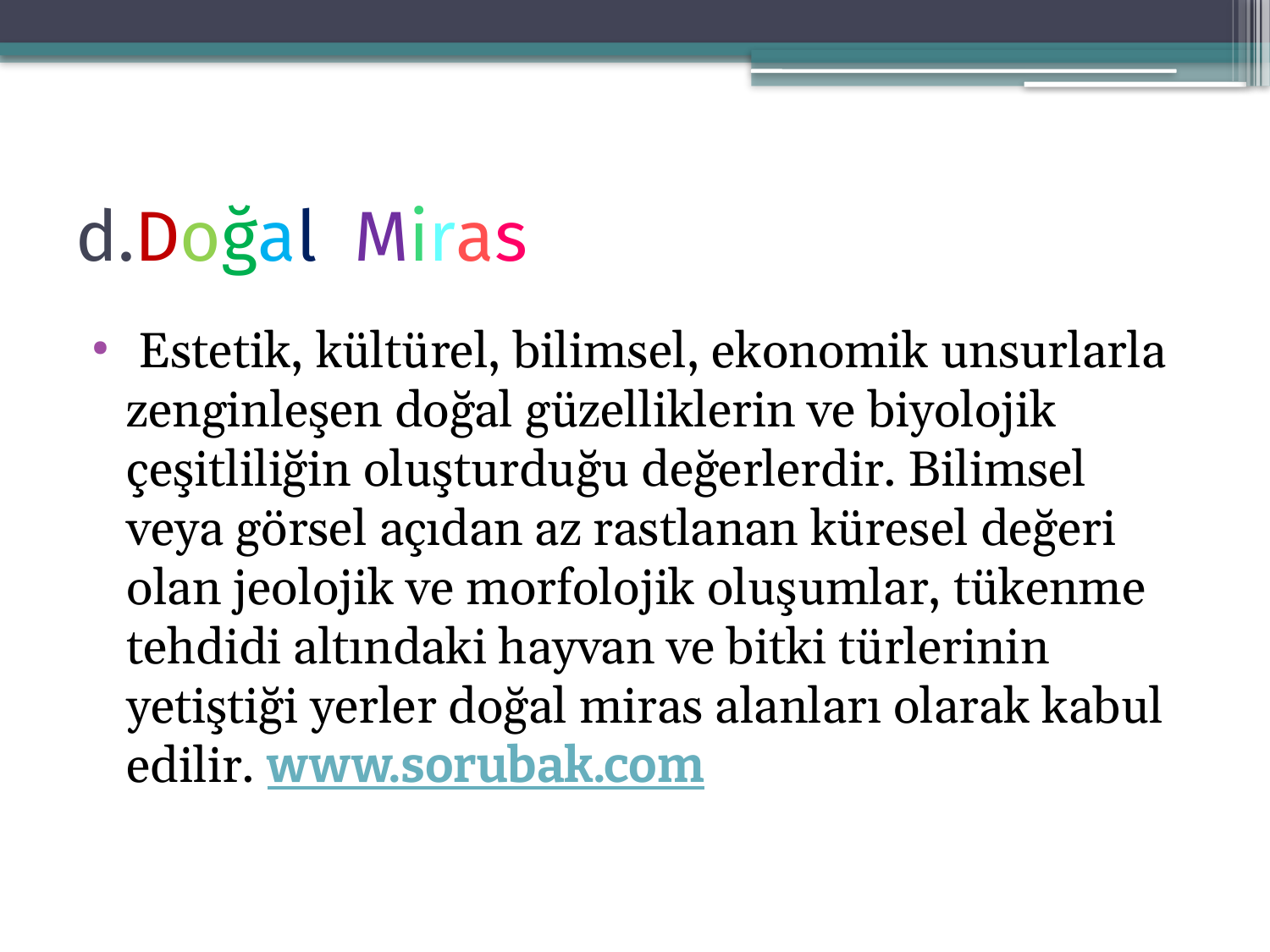

# d.Doğal  Miras
 Estetik, kültürel, bilimsel, ekonomik unsurlarla zenginleşen doğal güzelliklerin ve biyolojik çeşitliliğin oluşturduğu değerlerdir. Bilimsel veya görsel açıdan az rastlanan küresel değeri olan jeolojik ve morfolojik oluşumlar, tükenme tehdidi altındaki hayvan ve bitki türlerinin yetiştiği yerler doğal miras alanları olarak kabul edilir. www.sorubak.com